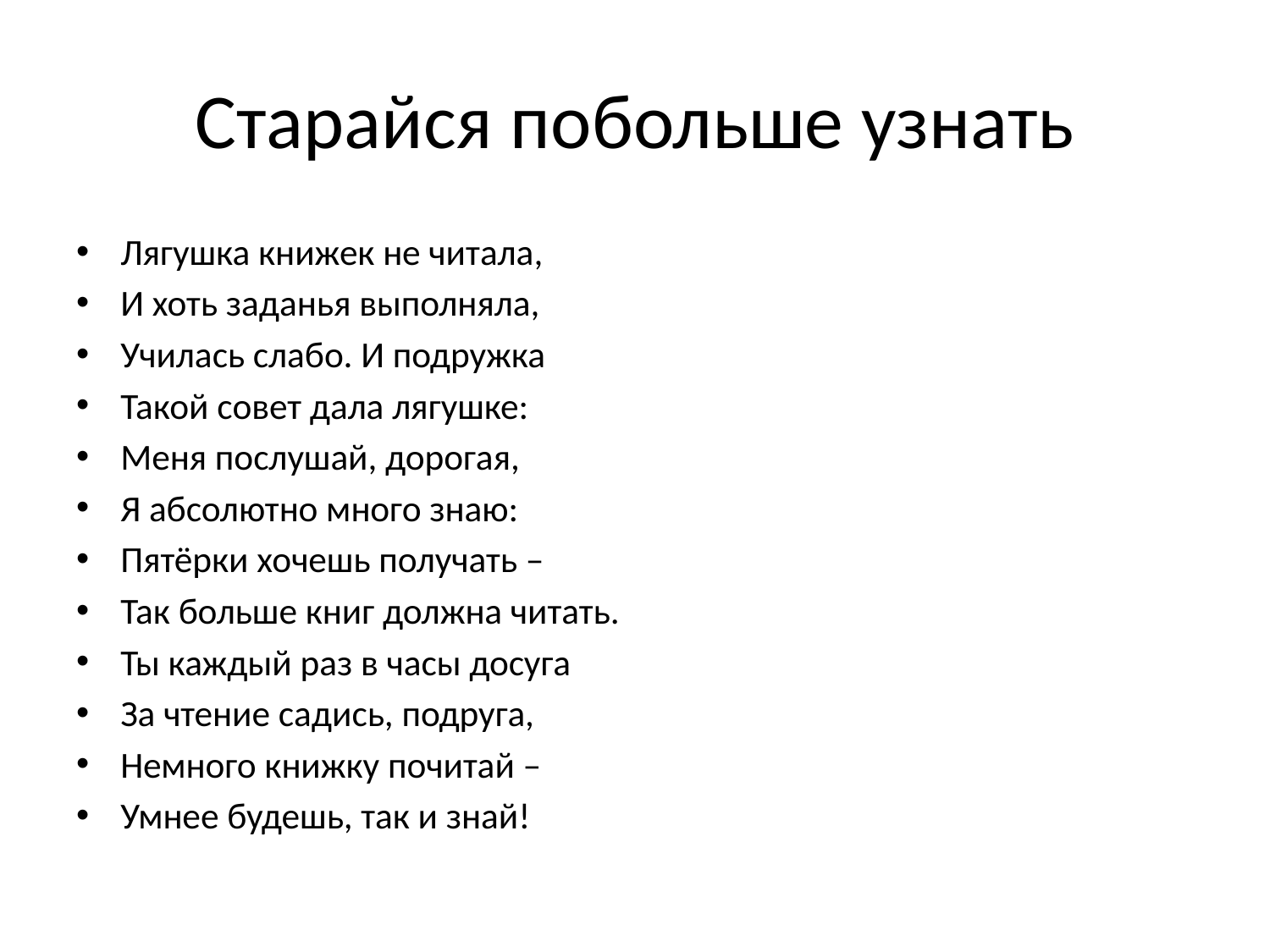

# Старайся побольше узнать
Лягушка книжек не читала,
И хоть заданья выполняла,
Училась слабо. И подружка
Такой совет дала лягушке:
Меня послушай, дорогая,
Я абсолютно много знаю:
Пятёрки хочешь получать –
Так больше книг должна читать.
Ты каждый раз в часы досуга
За чтение садись, подруга,
Немного книжку почитай –
Умнее будешь, так и знай!